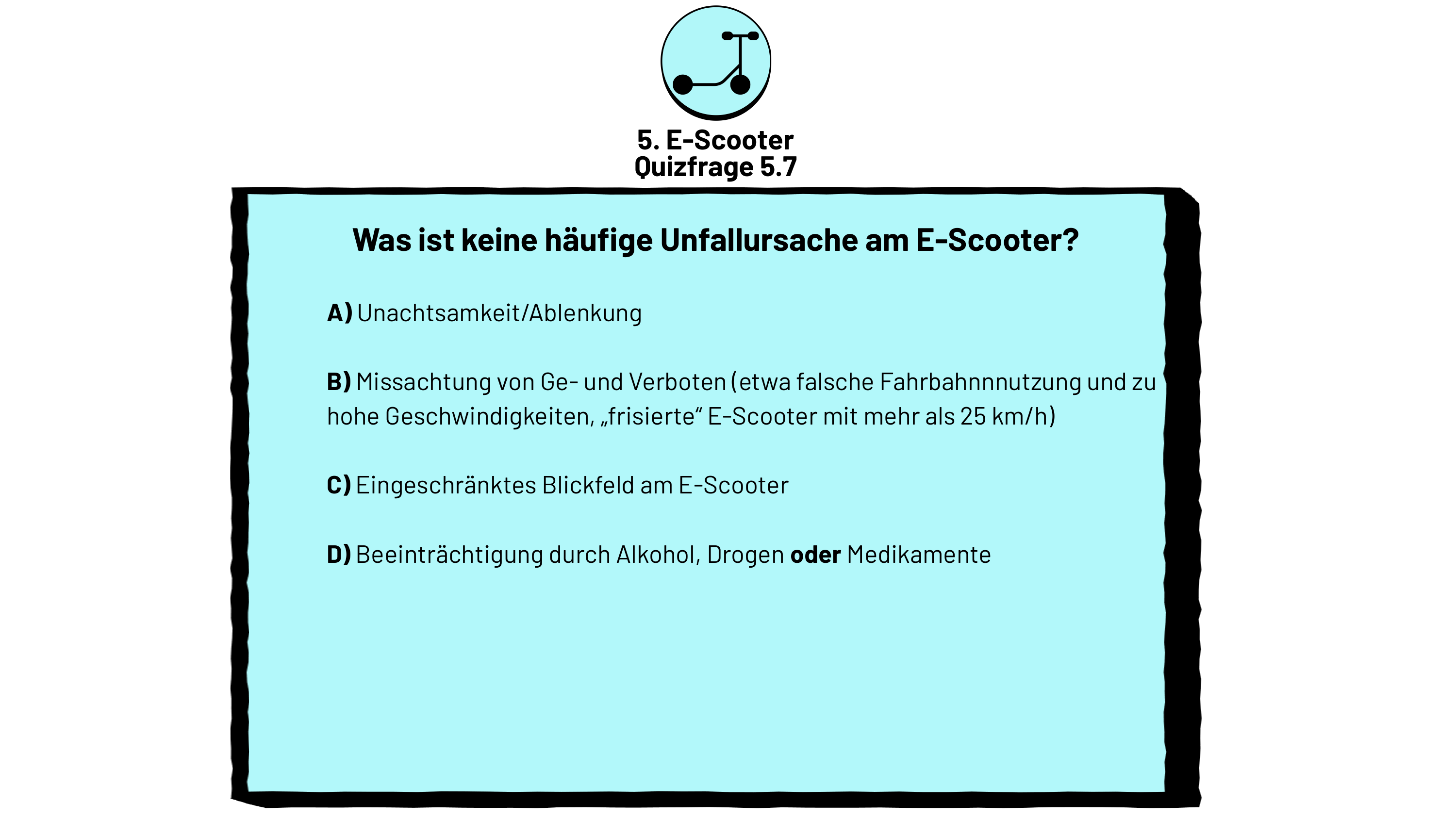

5. E-Scooter
Quizfrage 5.7
Was ist keine häufige Unfallursache am E-Scooter?

A) Unachtsamkeit/Ablenkung

B) Missachtung von Ge- und Verboten (etwa falsche Fahrbahnnnutzung und zu hohe Geschwindigkeiten, „frisierte“ E-Scooter mit mehr als 25 km/h)

C) Eingeschränktes Blickfeld am E-Scooter

D) Beeinträchtigung durch Alkohol, Drogen oder Medikamente